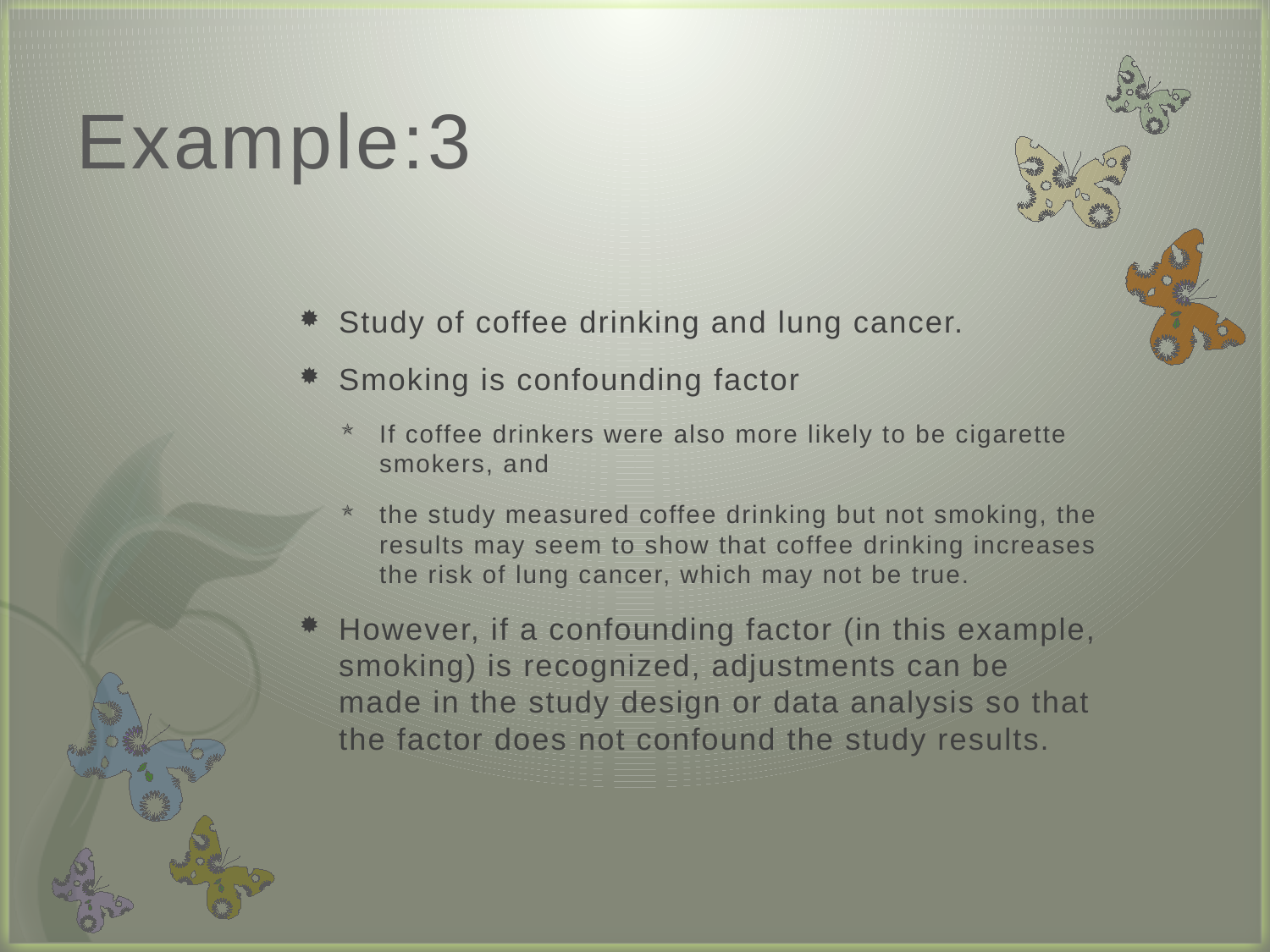

# Example:3
Study of coffee drinking and lung cancer.
Smoking is confounding factor
If coffee drinkers were also more likely to be cigarette smokers, and
the study measured coffee drinking but not smoking, the results may seem to show that coffee drinking increases the risk of lung cancer, which may not be true.
However, if a confounding factor (in this example, smoking) is recognized, adjustments can be made in the study design or data analysis so that the factor does not confound the study results.